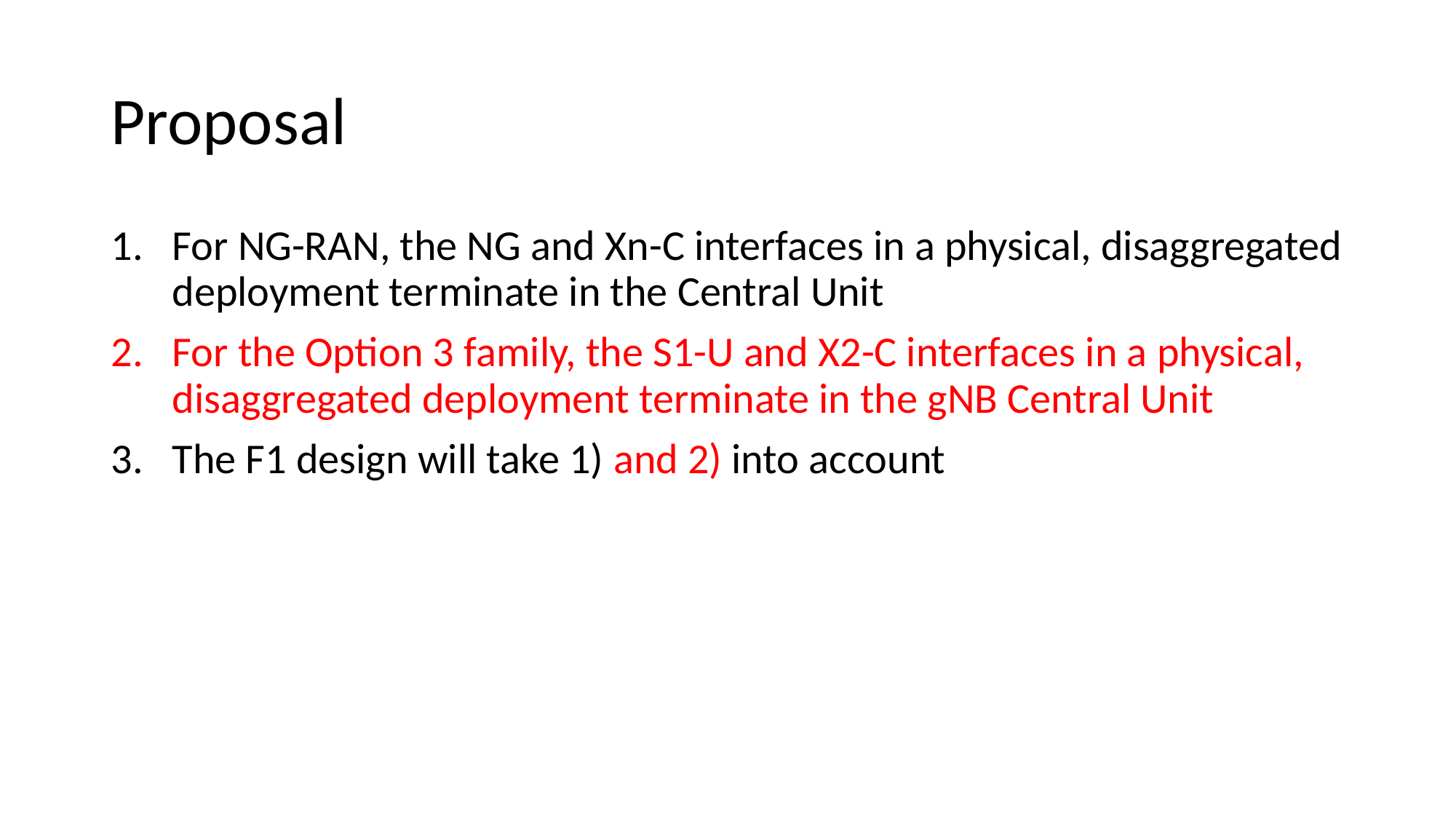

# Proposal
For NG-RAN, the NG and Xn-C interfaces in a physical, disaggregated deployment terminate in the Central Unit
For the Option 3 family, the S1-U and X2-C interfaces in a physical, disaggregated deployment terminate in the gNB Central Unit
The F1 design will take 1) and 2) into account